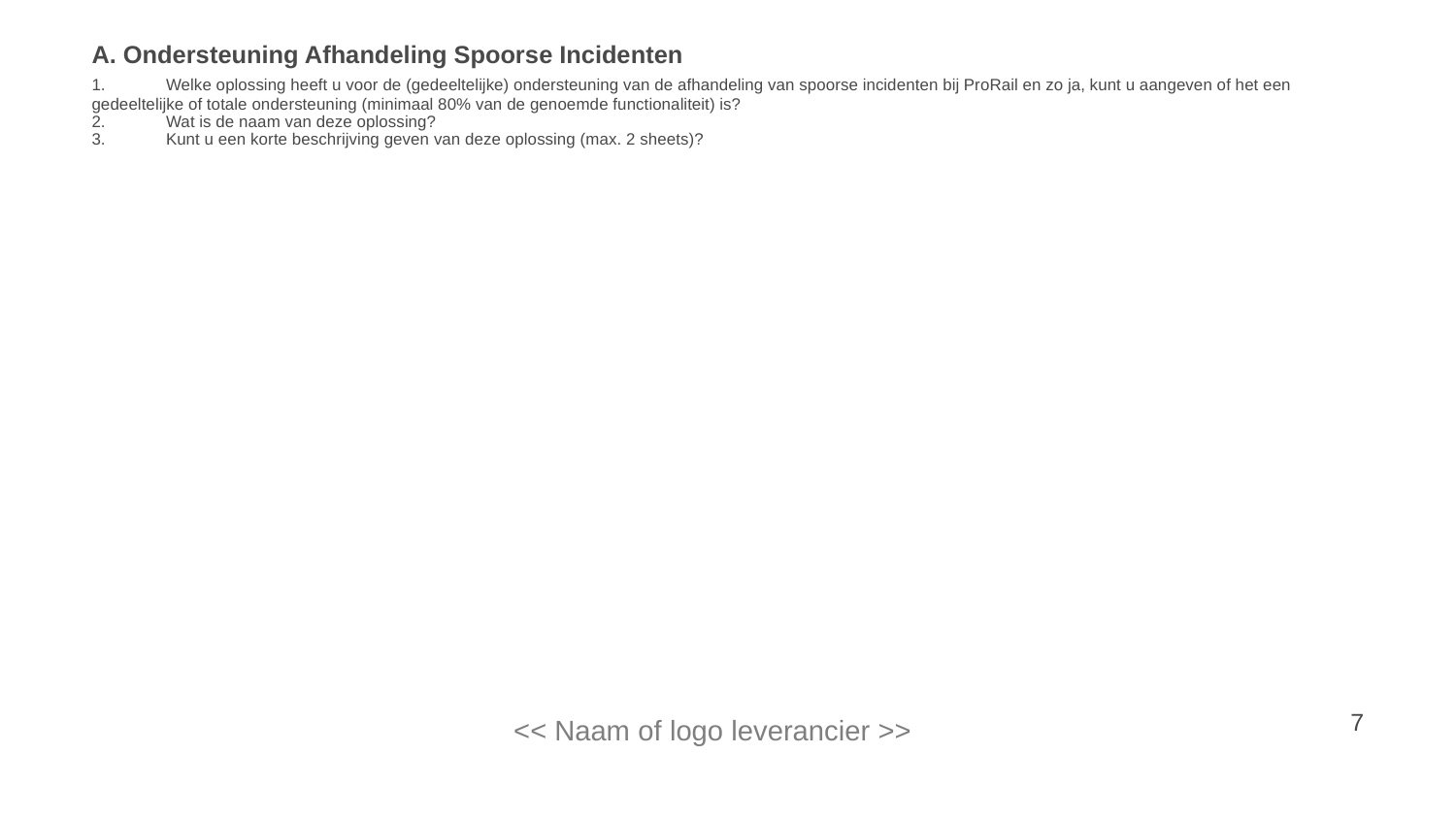

# A. Ondersteuning Afhandeling Spoorse Incidenten 1.	Welke oplossing heeft u voor de (gedeeltelijke) ondersteuning van de afhandeling van spoorse incidenten bij ProRail en zo ja, kunt u aangeven of het een gedeeltelijke of totale ondersteuning (minimaal 80% van de genoemde functionaliteit) is? 2.	Wat is de naam van deze oplossing? 3.	Kunt u een korte beschrijving geven van deze oplossing (max. 2 sheets)?
<< Naam of logo leverancier >>